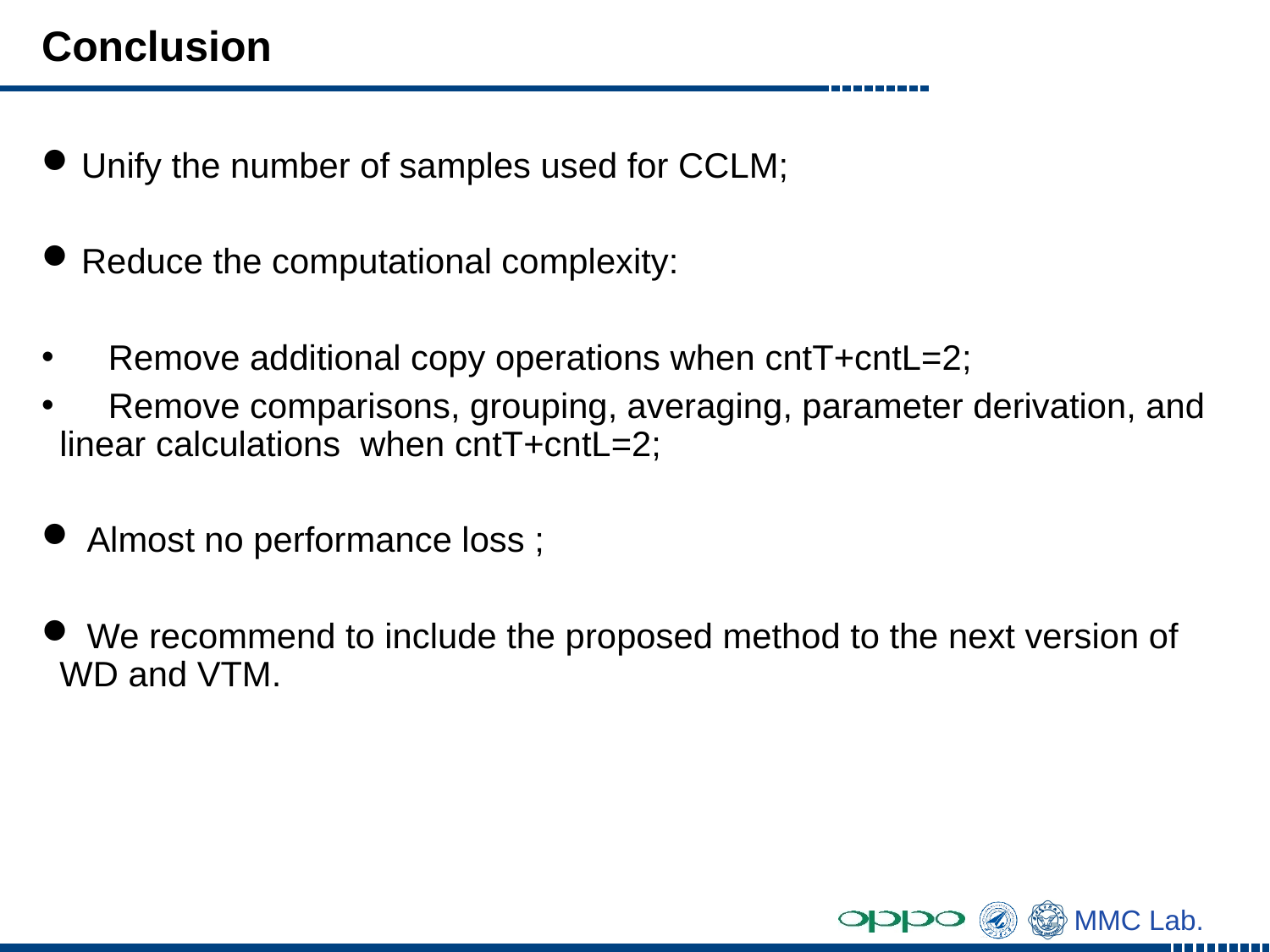

# Conclusion
Unify the number of samples used for CCLM;

Reduce the computational complexity:

     Remove additional copy operations when cntT+cntL=2;
     Remove comparisons, grouping, averaging, parameter derivation, and linear calculations  when cntT+cntL=2;

 Almost no performance loss ;

 We recommend to include the proposed method to the next version of WD and VTM.